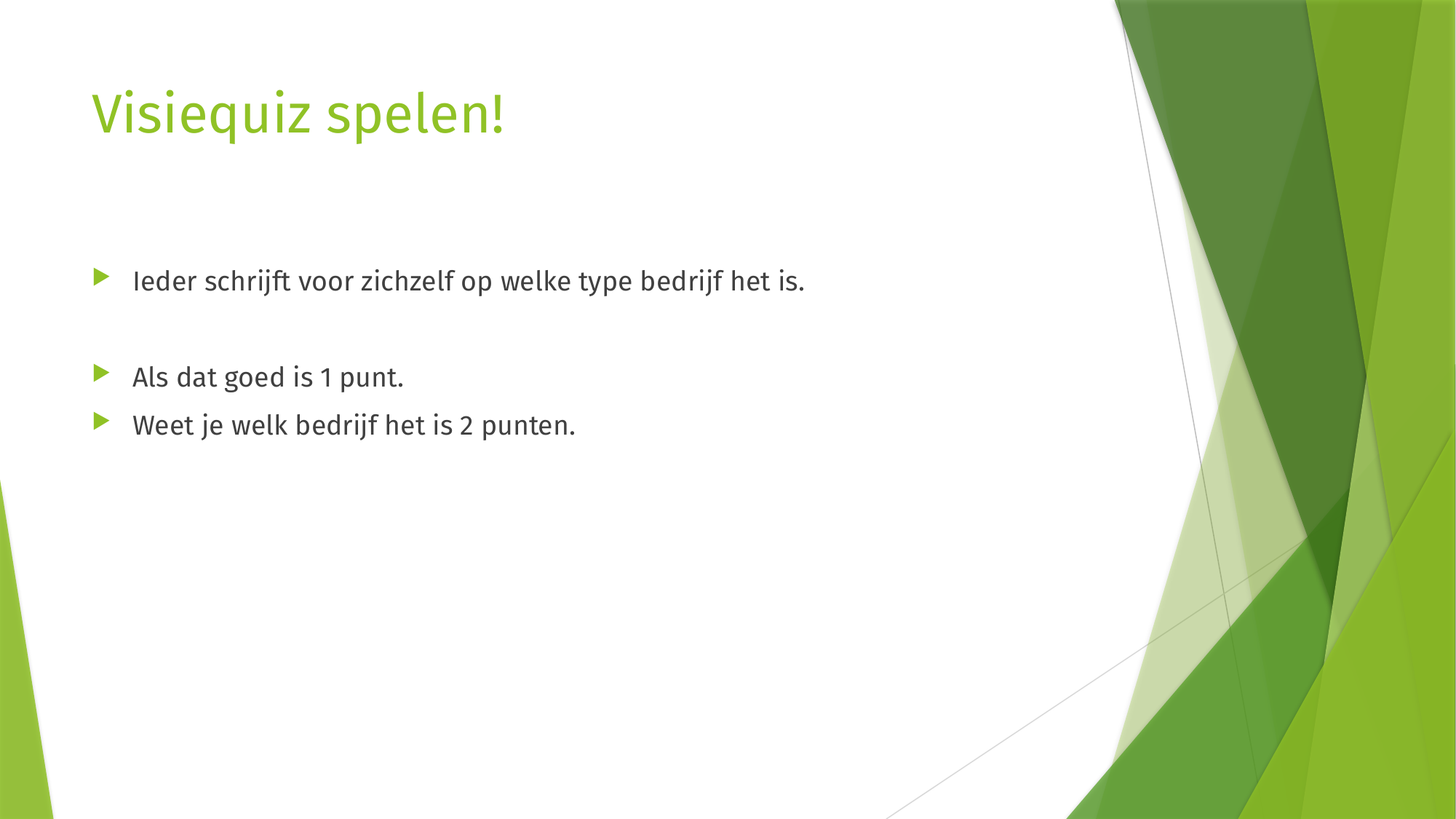

# Visiequiz spelen!
Ieder schrijft voor zichzelf op welke type bedrijf het is.

Als dat goed is 1 punt.
Weet je welk bedrijf het is 2 punten.